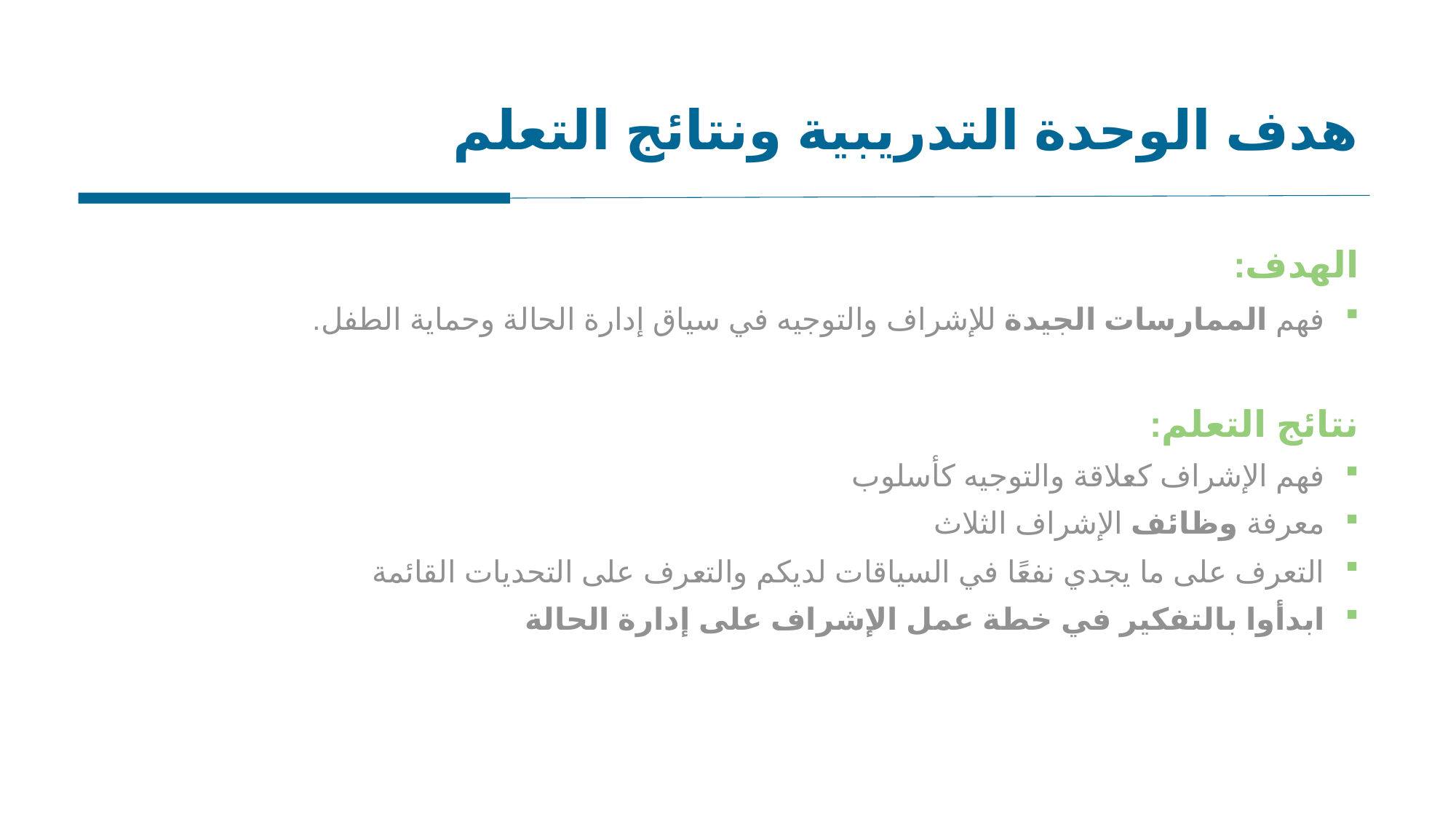

هدف الوحدة التدريبية ونتائج التعلم

الهدف:
فهم الممارسات الجيدة للإشراف والتوجيه في سياق إدارة الحالة وحماية الطفل.
نتائج التعلم:
فهم الإشراف كعلاقة والتوجيه كأسلوب
معرفة وظائف الإشراف الثلاث
التعرف على ما يجدي نفعًا في السياقات لديكم والتعرف على التحديات القائمة
ابدأوا بالتفكير في خطة عمل الإشراف على إدارة الحالة